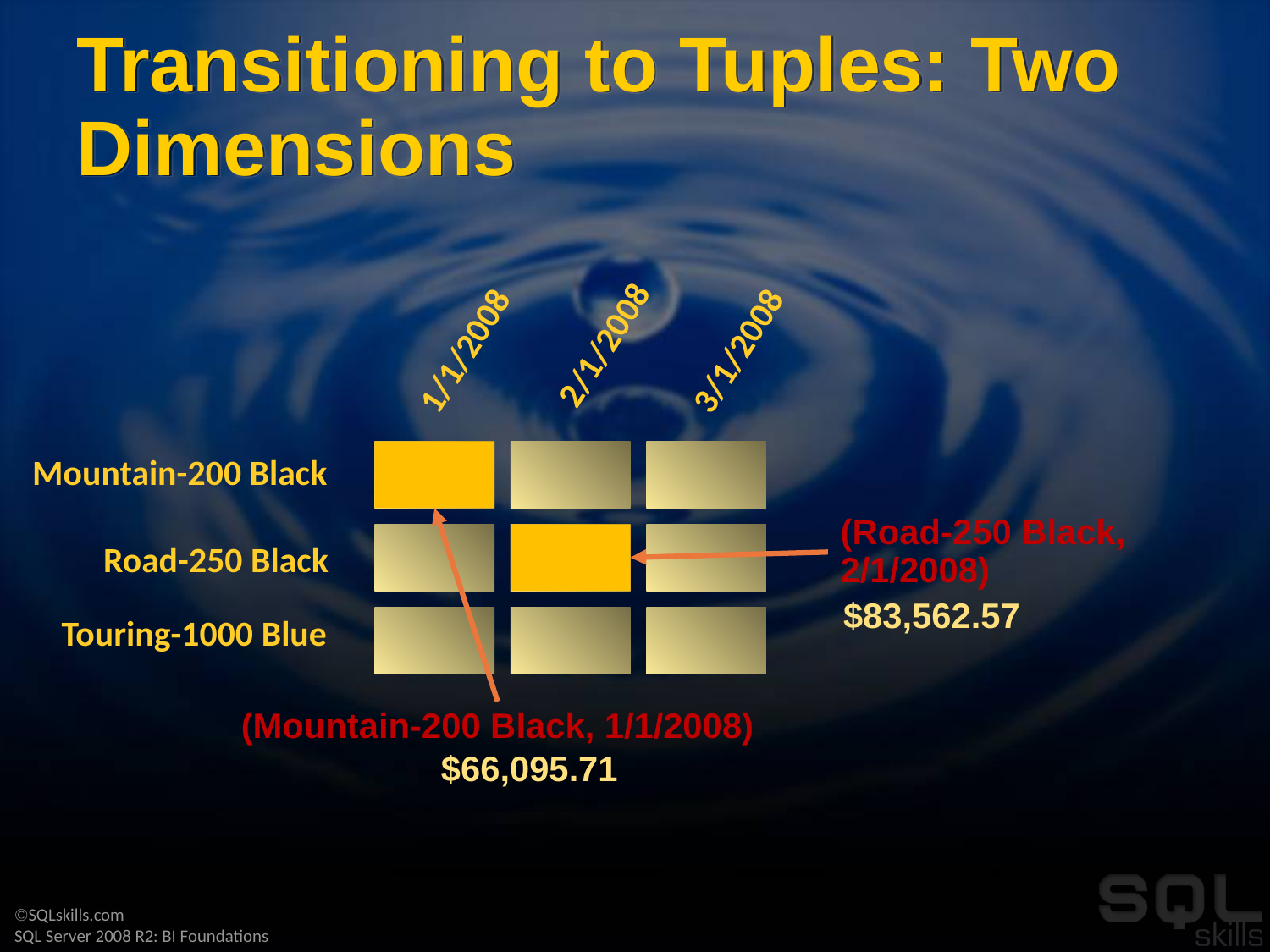

# Transitioning to Tuples: Two Dimensions
2/1/2008
3/1/2008
1/1/2008

Mountain-200 Black
(Road-250 Black, 2/1/2008)
(Mountain-200 Black, 1/1/2008)

Road-250 Black
$83,562.57

Touring-1000 Blue
$66,095.71